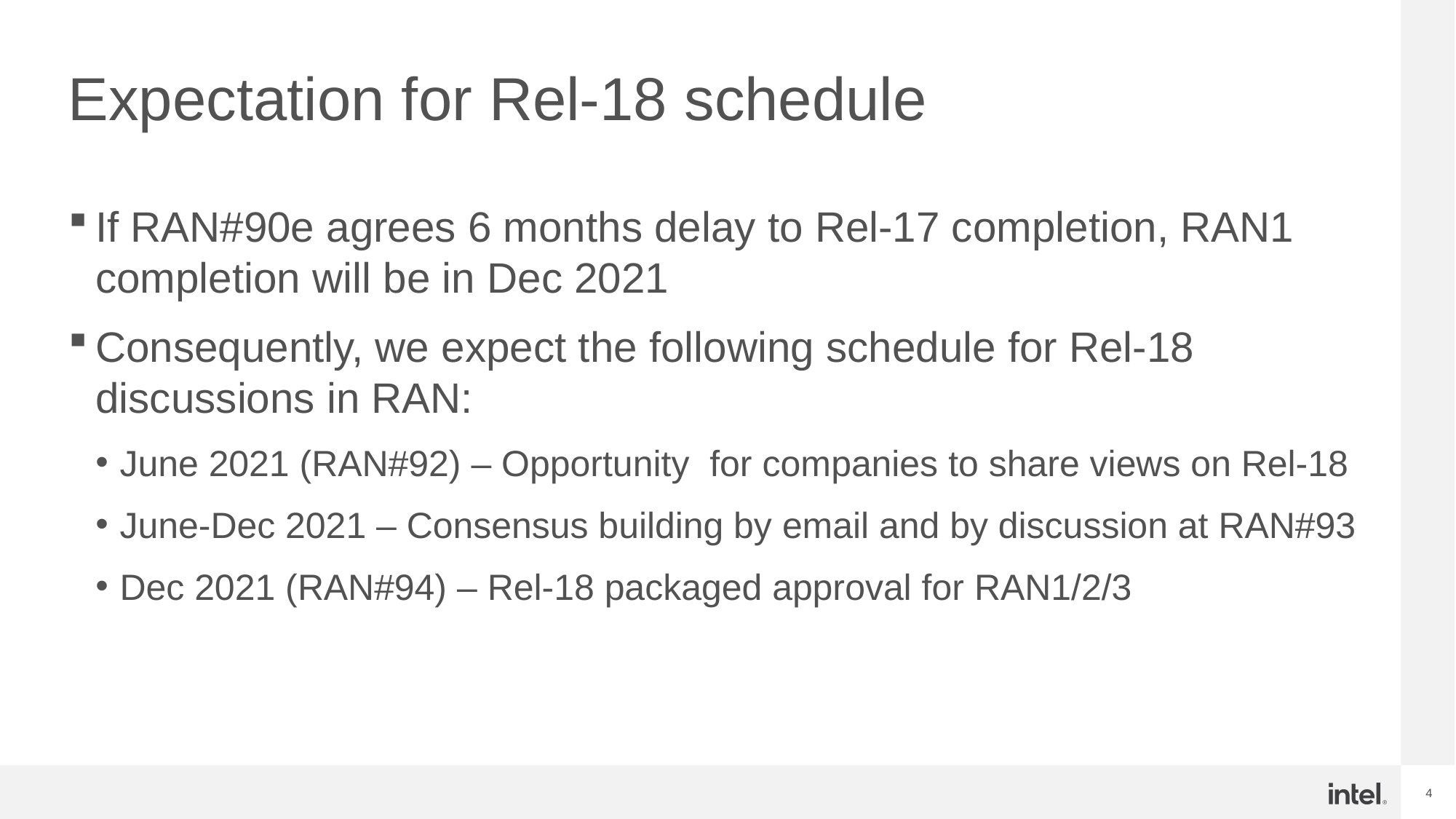

# Expectation for Rel-18 schedule
If RAN#90e agrees 6 months delay to Rel-17 completion, RAN1 completion will be in Dec 2021
Consequently, we expect the following schedule for Rel-18 discussions in RAN:
June 2021 (RAN#92) – Opportunity  for companies to share views on Rel-18
June-Dec 2021 – Consensus building by email and by discussion at RAN#93
Dec 2021 (RAN#94) – Rel-18 packaged approval for RAN1/2/3